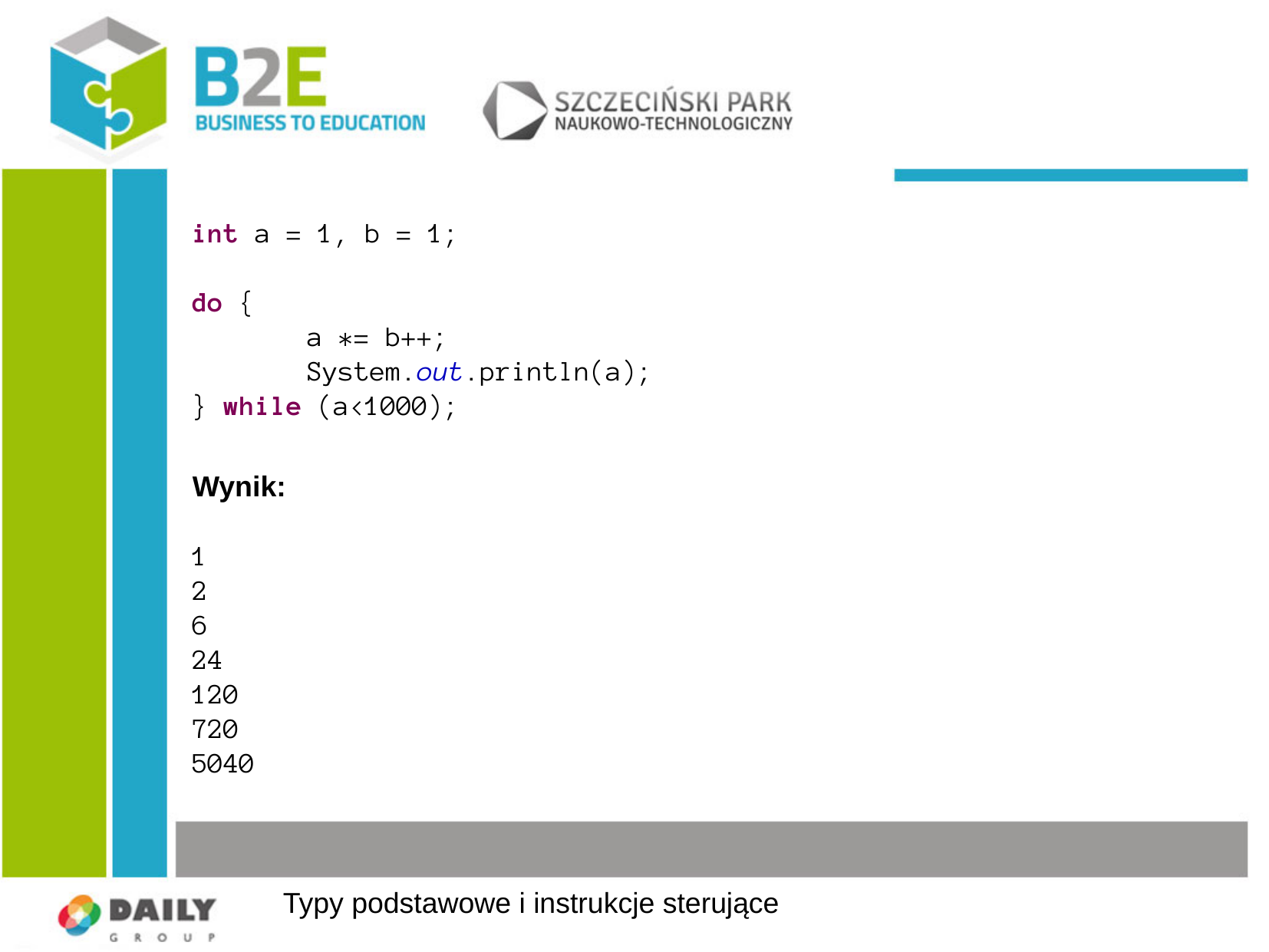

int a = 1, b = 1;

do {
	a *= b++;
	System.out.println(a);
} while (a<1000);
Wynik:

1
2
6
24
120
720
5040
Typy podstawowe i instrukcje sterujące